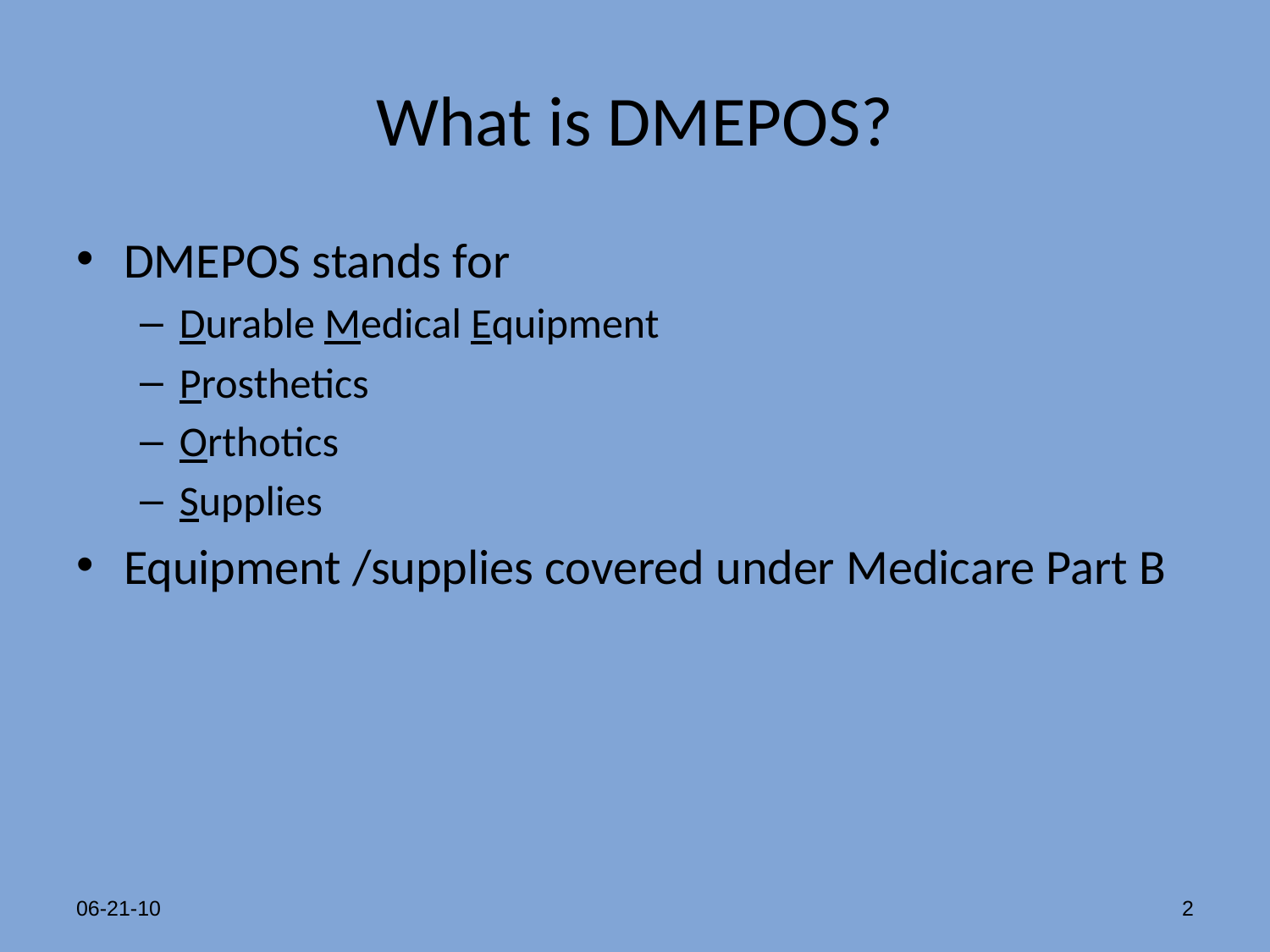

# What is DMEPOS?
DMEPOS stands for
Durable Medical Equipment
Prosthetics
Orthotics
Supplies
Equipment /supplies covered under Medicare Part B

06-21-10
2